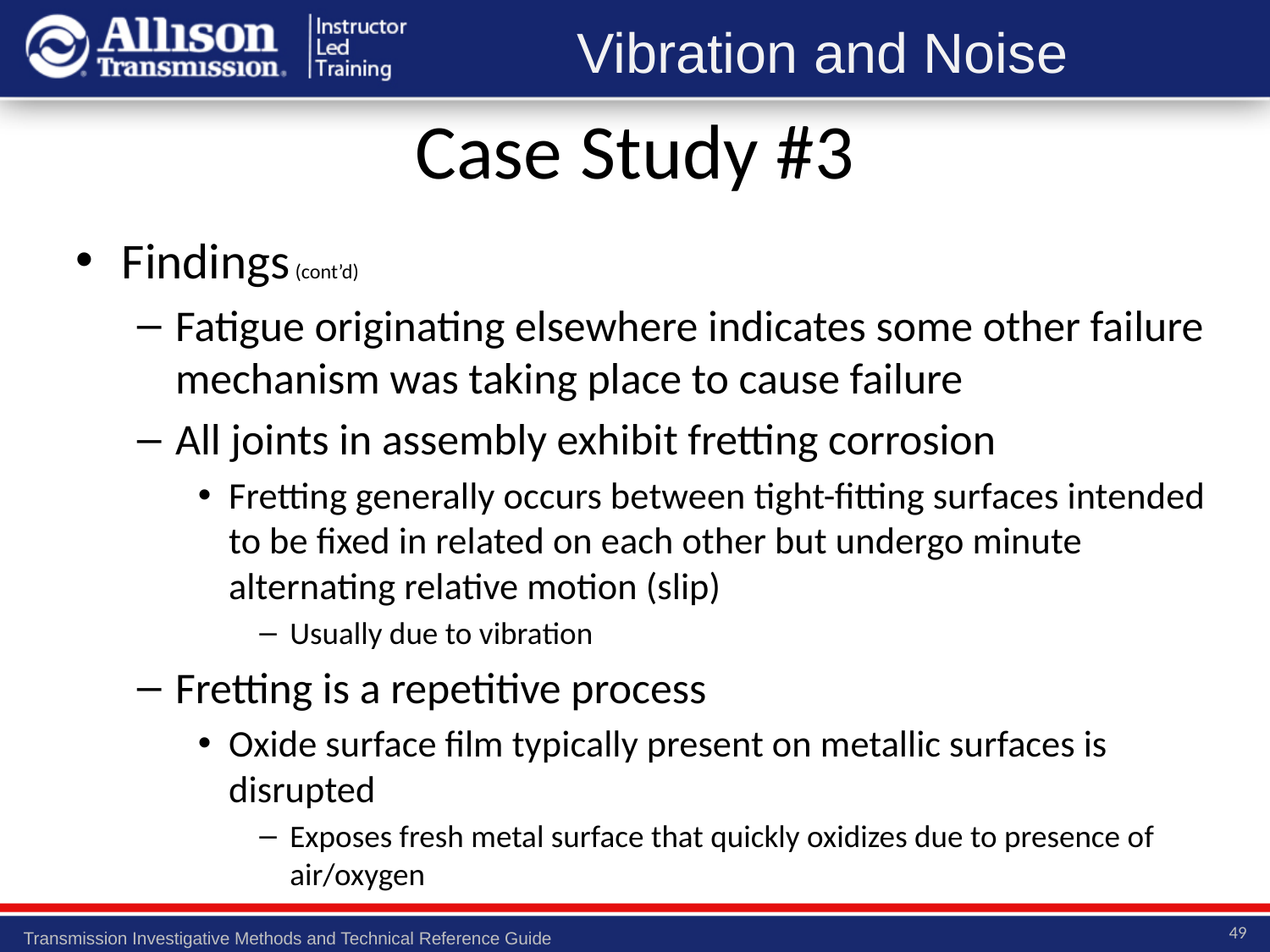

Case Study #3
Findings (cont’d)
Fatigue originating elsewhere indicates some other failure mechanism was taking place to cause failure
All joints in assembly exhibit fretting corrosion
Fretting generally occurs between tight-fitting surfaces intended to be fixed in related on each other but undergo minute alternating relative motion (slip)
Usually due to vibration
Fretting is a repetitive process
Oxide surface film typically present on metallic surfaces is disrupted
Exposes fresh metal surface that quickly oxidizes due to presence of air/oxygen
49